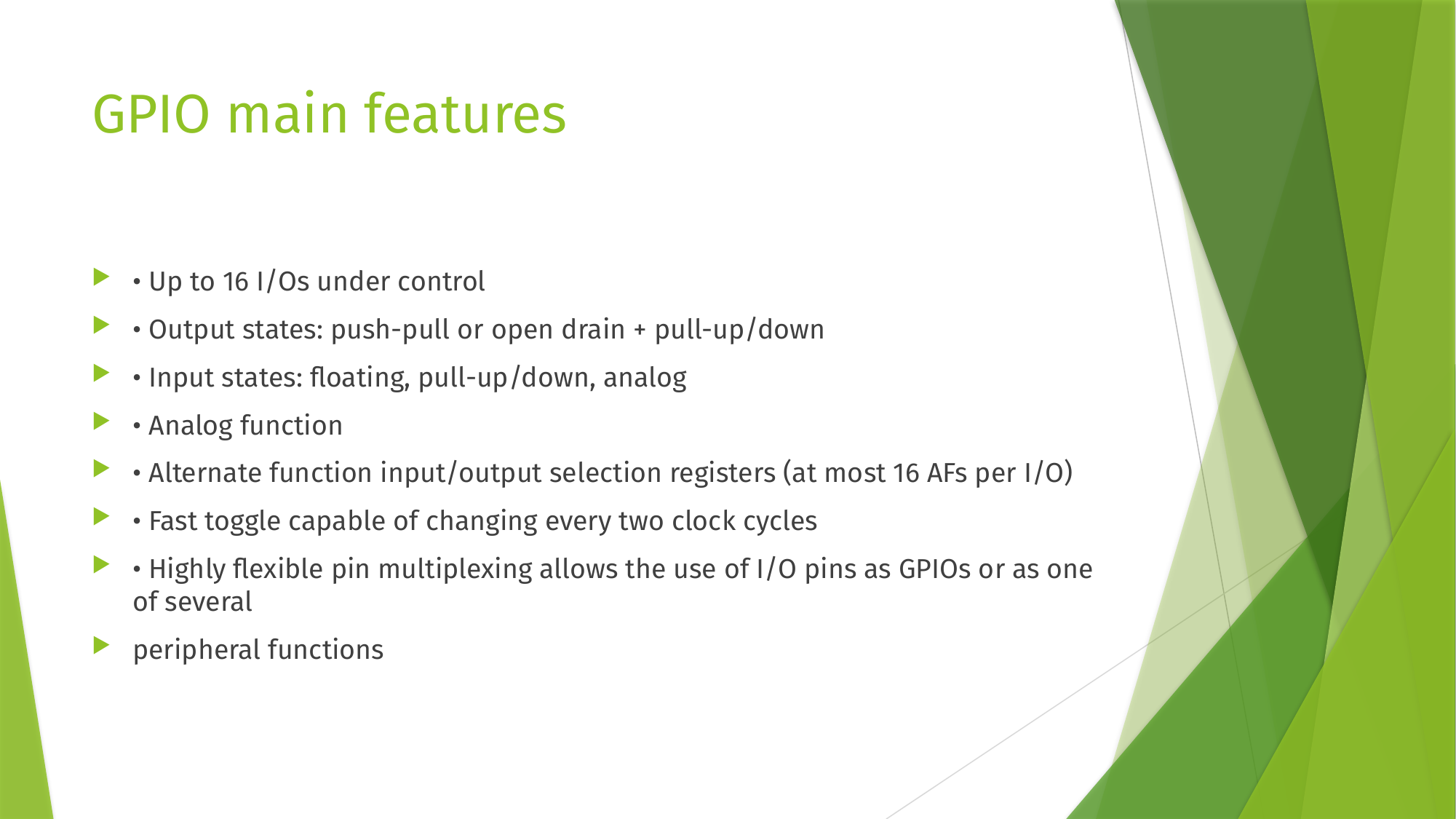

# GPIO main features
• Up to 16 I/Os under control
• Output states: push-pull or open drain + pull-up/down
• Input states: floating, pull-up/down, analog
• Analog function
• Alternate function input/output selection registers (at most 16 AFs per I/O)
• Fast toggle capable of changing every two clock cycles
• Highly flexible pin multiplexing allows the use of I/O pins as GPIOs or as one of several
peripheral functions